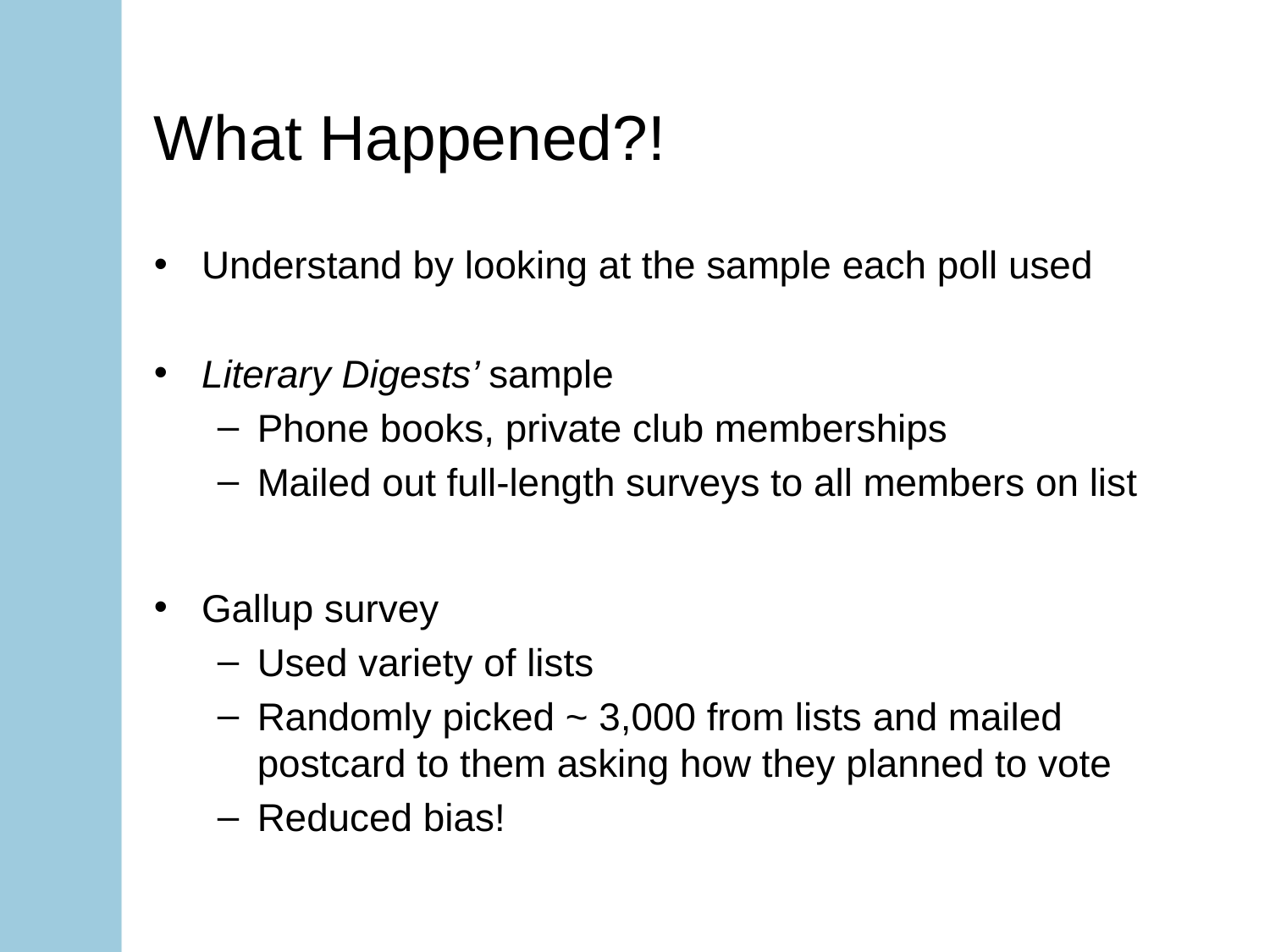

# What Happened?!
Understand by looking at the sample each poll used

Literary Digests’ sample
Phone books, private club memberships
Mailed out full-length surveys to all members on list

Gallup survey
Used variety of lists
Randomly picked ~ 3,000 from lists and mailed postcard to them asking how they planned to vote
Reduced bias!